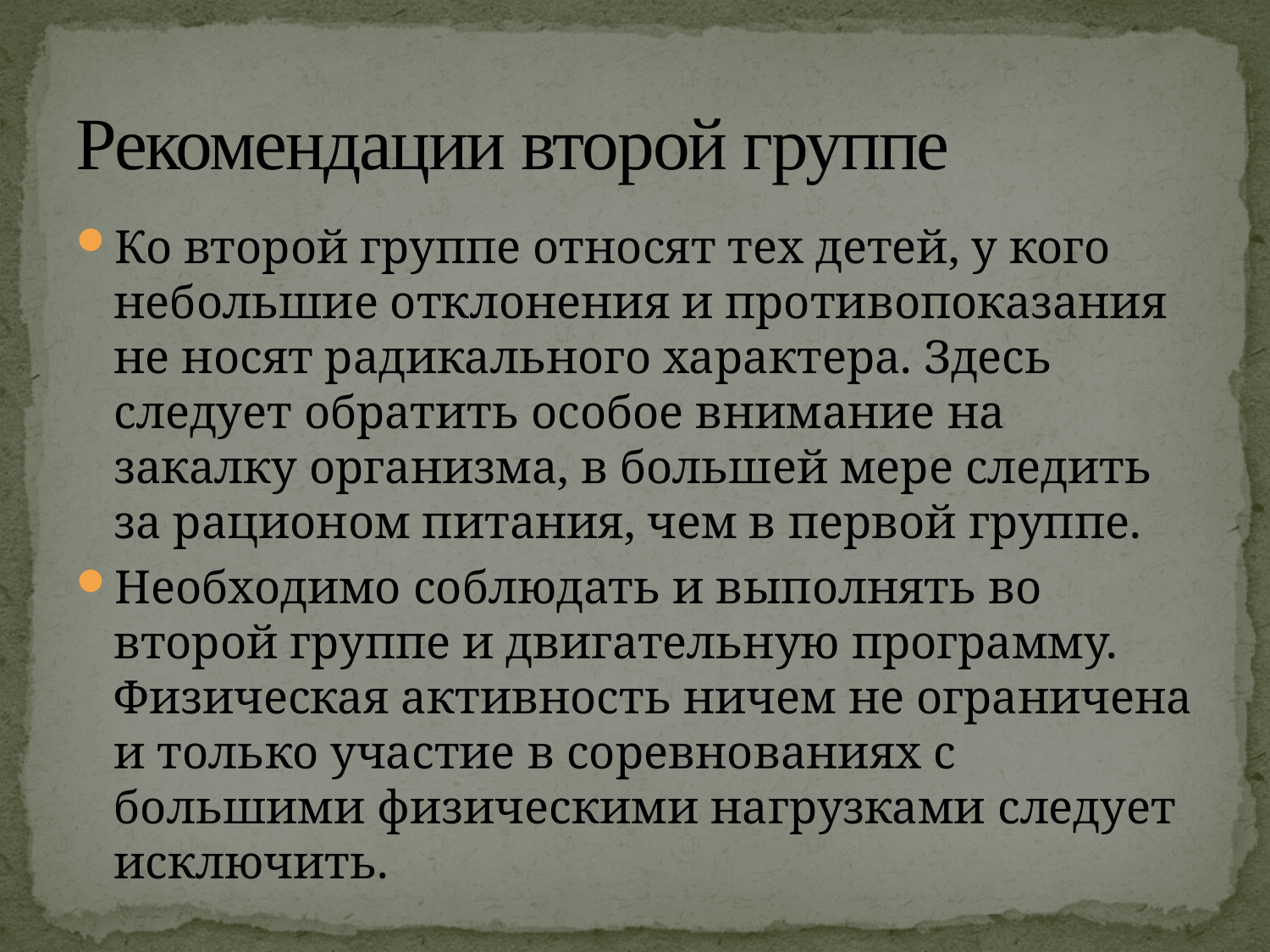

# Рекомендации второй группе
Ко второй группе относят тех детей, у кого небольшие отклонения и противопоказания не носят радикального характера. Здесь следует обратить особое внимание на закалку организма, в большей мере следить за рационом питания, чем в первой группе.
Необходимо соблюдать и выполнять во второй группе и двигательную программу. Физическая активность ничем не ограничена и только участие в соревнованиях с большими физическими нагрузками следует исключить.